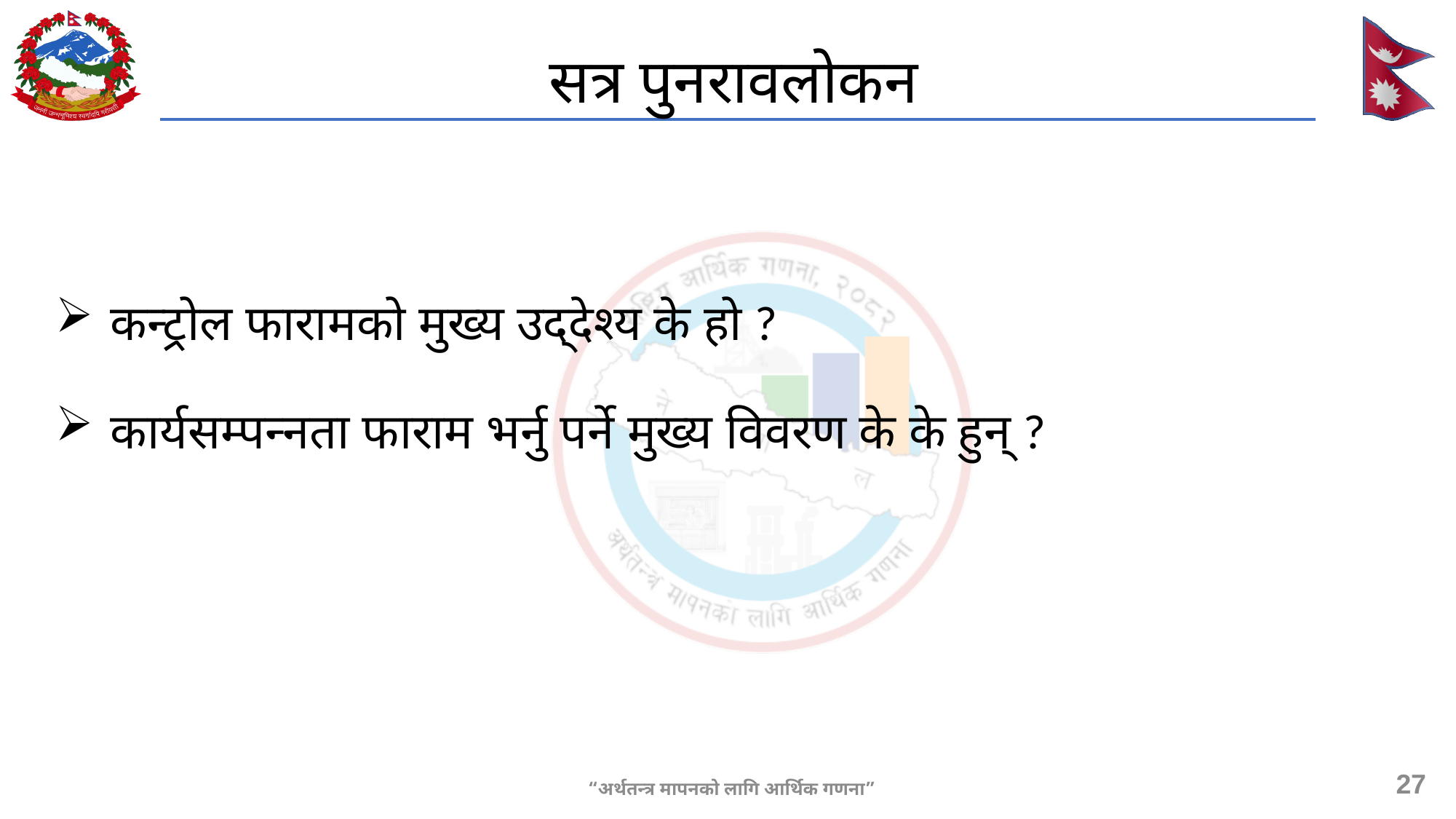

# सत्र पुनरावलोकन

कन्ट्रोल फारामको मुख्य उद्देश्य के हो ?
कार्यसम्पन्नता फाराम भर्नु पर्ने मुख्य विवरण के के हुन् ?

27
“अर्थतन्त्र मापनको लागि आर्थिक गणना”